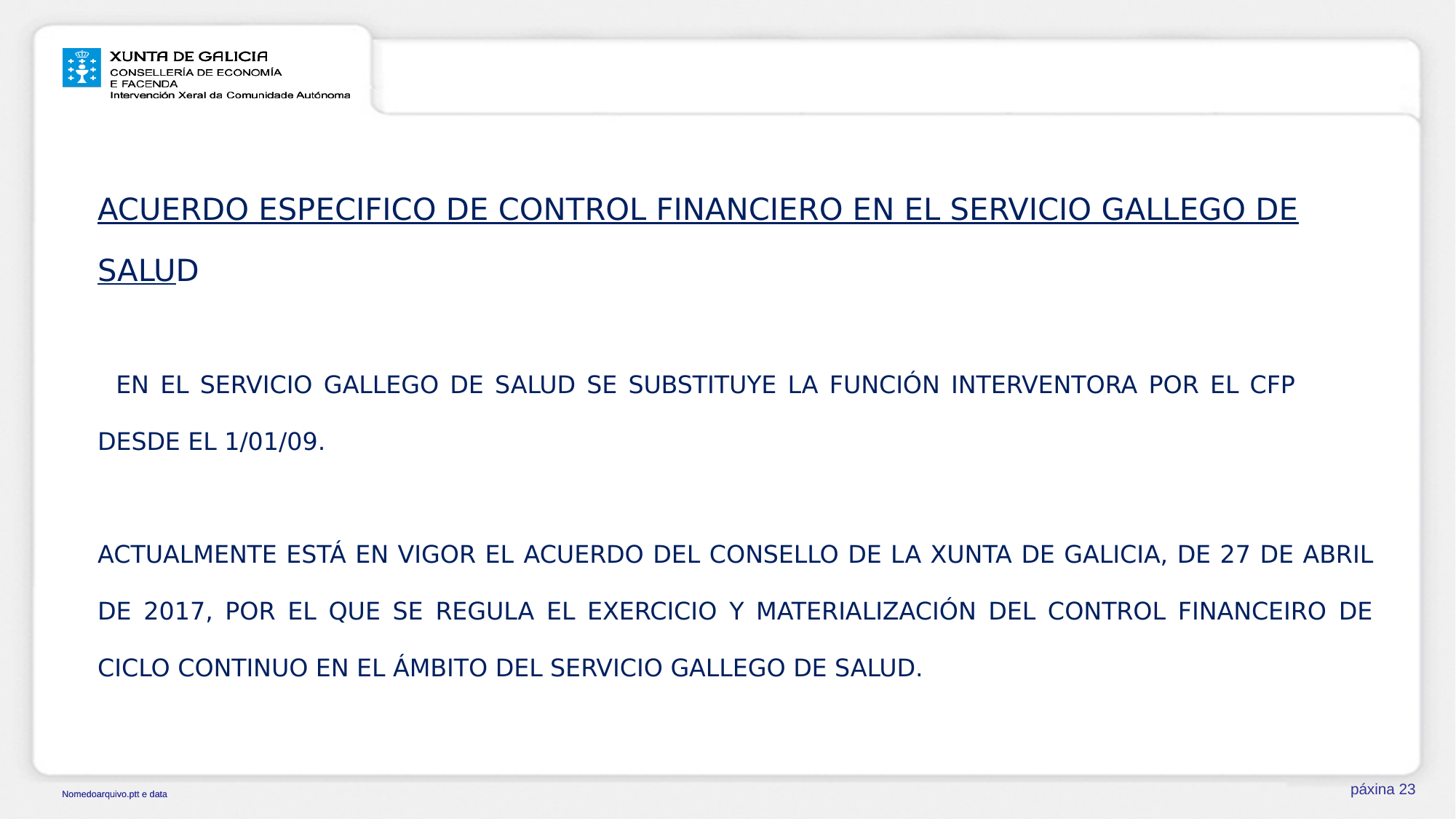

ACUERDO ESPECIFICO DE CONTROL FINANCIERO EN EL SERVICIO GALLEGO DE SALUD

     EN EL SERVICIO GALLEGO DE SALUD SE SUBSTITUYE LA FUNCIÓN INTERVENTORA POR EL CFP        DESDE EL 1/01/09.

	ACTUALMENTE ESTÁ EN VIGOR EL ACUERDO DEL CONSELLO DE LA XUNTA DE GALICIA, DE 27 DE ABRIL DE 2017, POR EL QUE SE REGULA EL EXERCICIO Y MATERIALIZACIÓN DEL CONTROL FINANCEIRO DE CICLO CONTINUO EN EL ÁMBITO DEL SERVICIO GALLEGO DE SALUD.

páxina 23